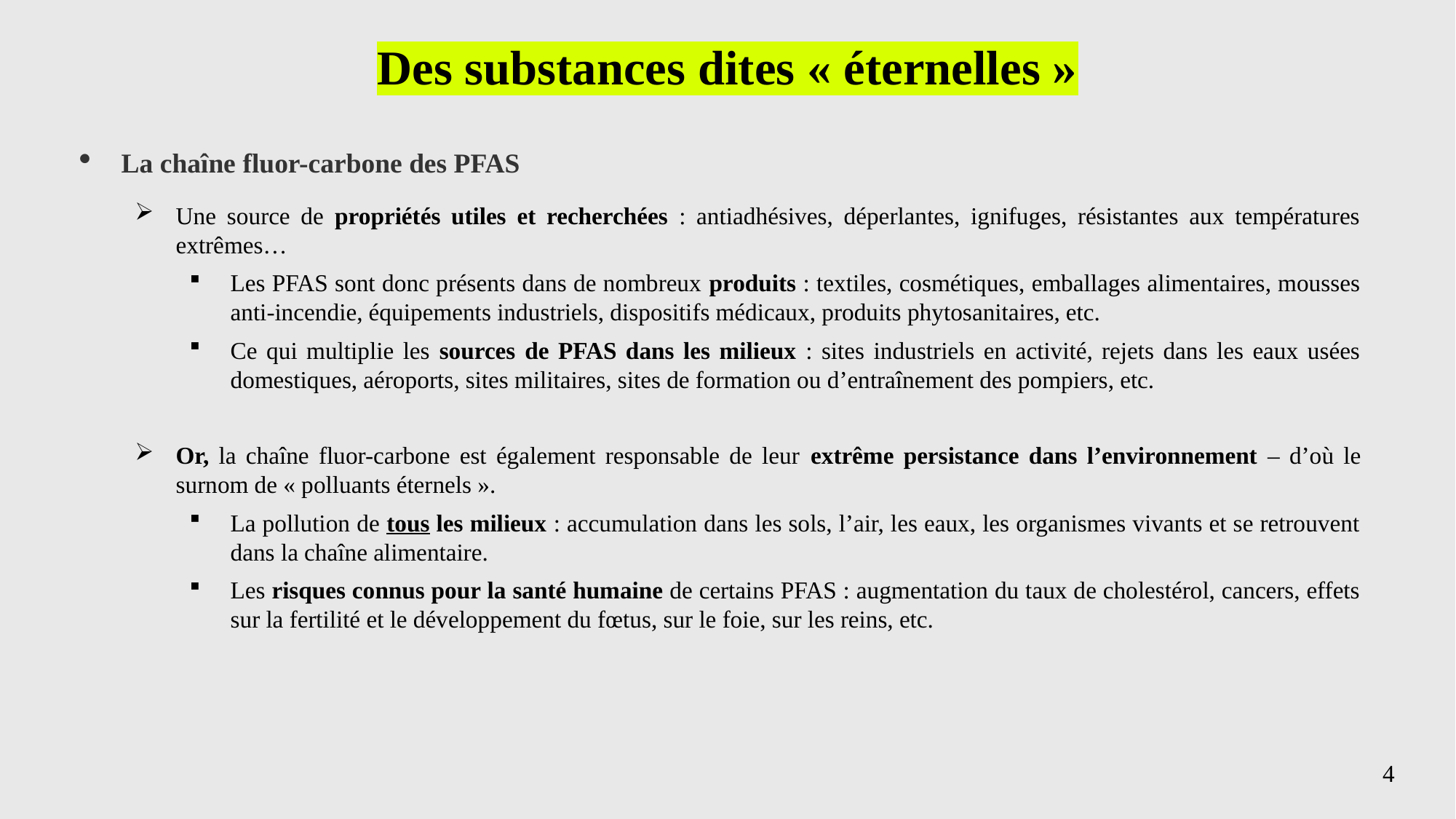

Des substances dites « éternelles »
La chaîne fluor-carbone des PFAS

Une source de propriétés utiles et recherchées : antiadhésives, déperlantes, ignifuges, résistantes aux températures extrêmes…
Les PFAS sont donc présents dans de nombreux produits : textiles, cosmétiques, emballages alimentaires, mousses anti-incendie, équipements industriels, dispositifs médicaux, produits phytosanitaires, etc.
Ce qui multiplie les sources de PFAS dans les milieux : sites industriels en activité, rejets dans les eaux usées domestiques, aéroports, sites militaires, sites de formation ou d’entraînement des pompiers, etc.

Or, la chaîne fluor-carbone est également responsable de leur extrême persistance dans l’environnement – d’où le surnom de « polluants éternels ».
La pollution de tous les milieux : accumulation dans les sols, l’air, les eaux, les organismes vivants et se retrouvent dans la chaîne alimentaire.
Les risques connus pour la santé humaine de certains PFAS : augmentation du taux de cholestérol, cancers, effets sur la fertilité et le développement du fœtus, sur le foie, sur les reins, etc.

4